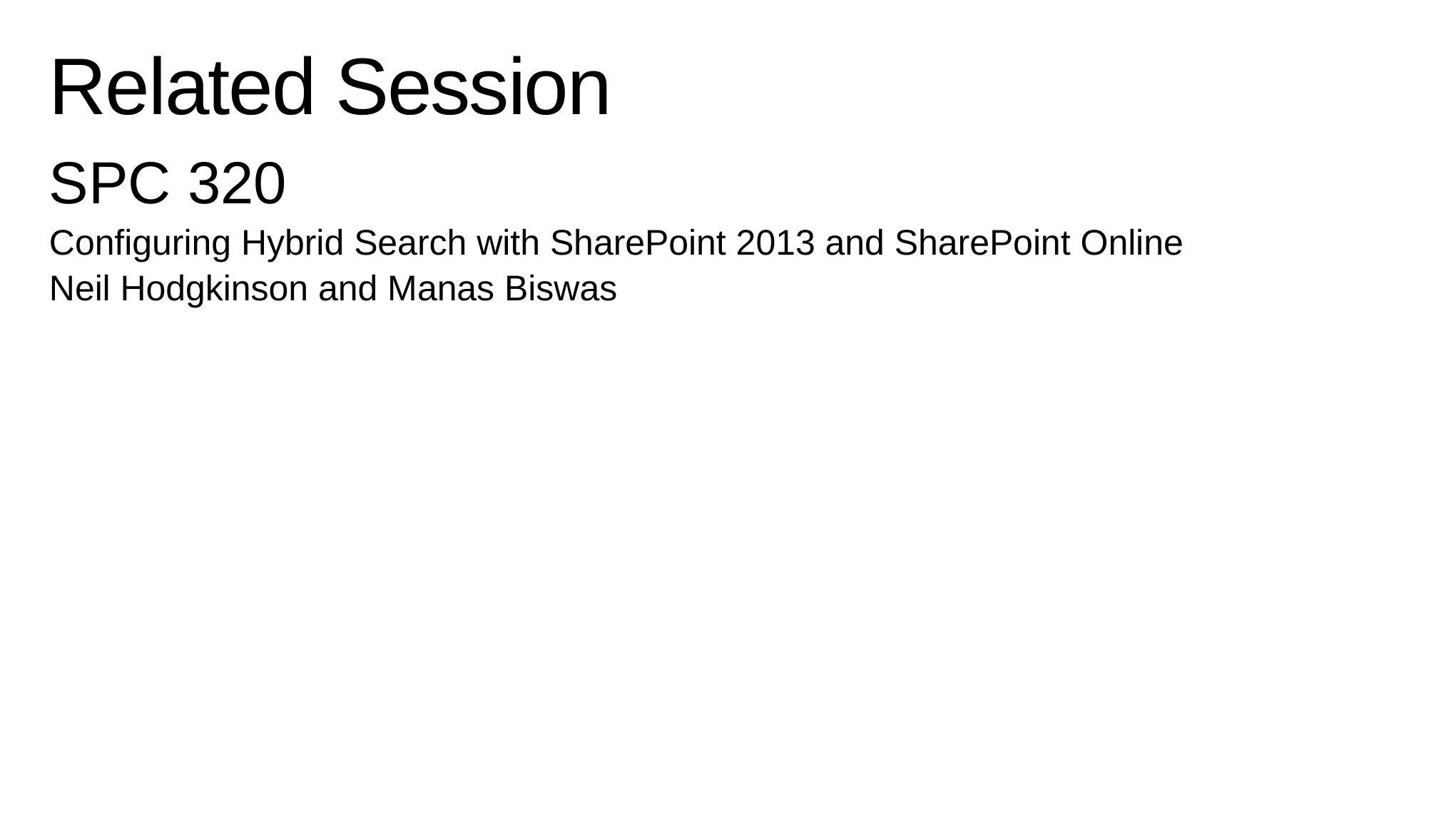

# Related Session
SPC 320
Configuring Hybrid Search with SharePoint 2013 and SharePoint Online
Neil Hodgkinson and Manas Biswas